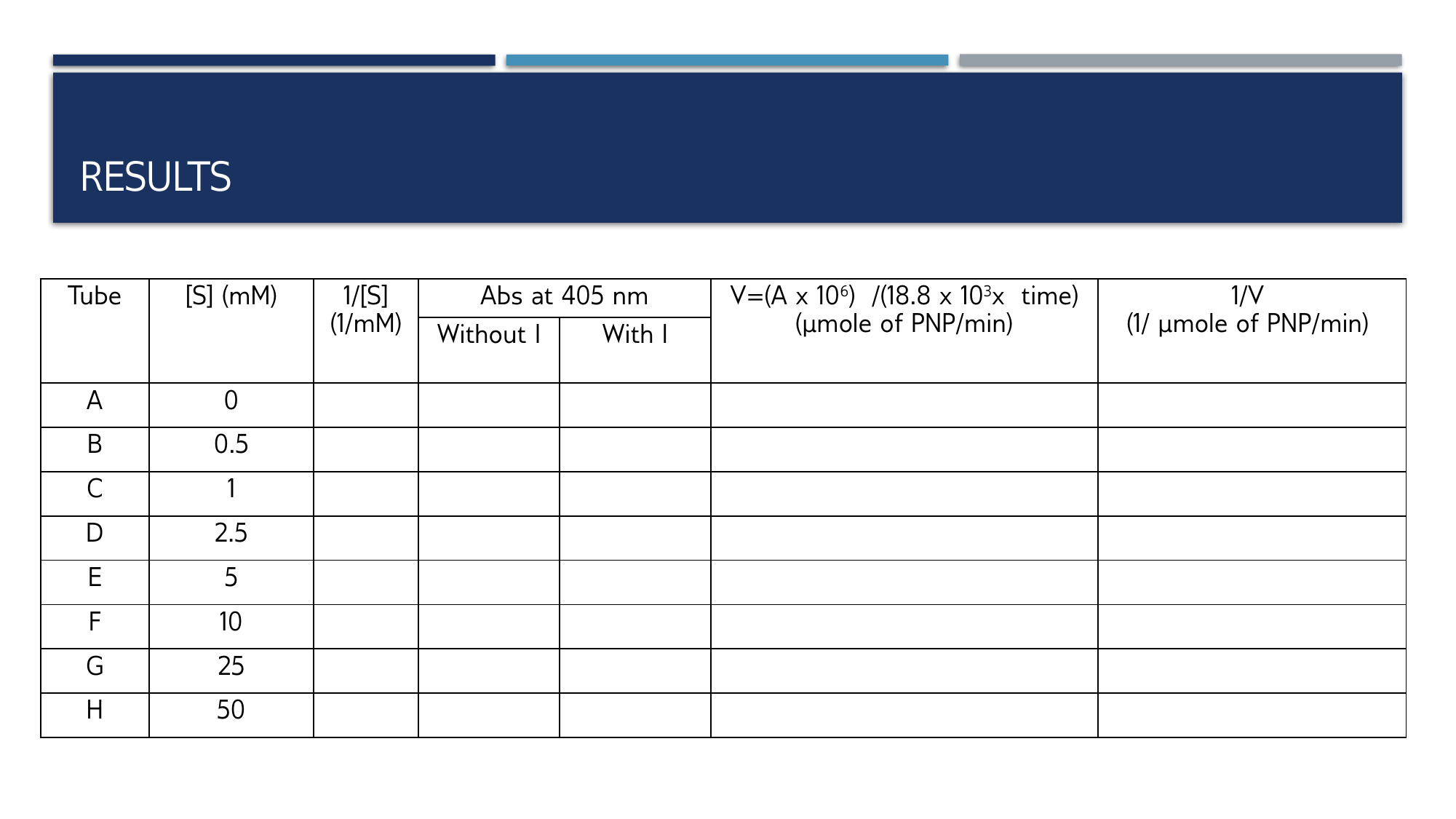

# Results
| Tube | [S] (mM) | 1/[S] (1/mM) | Abs at 405 nm |  | V=(A x 106) /(18.8 x 103x time) (µmole of PNP/min) | 1/V (1/ µmole of PNP/min) |
| --- | --- | --- | --- | --- | --- | --- |
|  |  |  | Without I | With I |  |  |
| A | 0 |  |  |  |  |  |
| B | 0.5 |  |  |  |  |  |
| C | 1 |  |  |  |  |  |
| D | 2.5 |  |  |  |  |  |
| E | 5 |  |  |  |  |  |
| F | 10 |  |  |  |  |  |
| G | 25 |  |  |  |  |  |
| H | 50 |  |  |  |  |  |